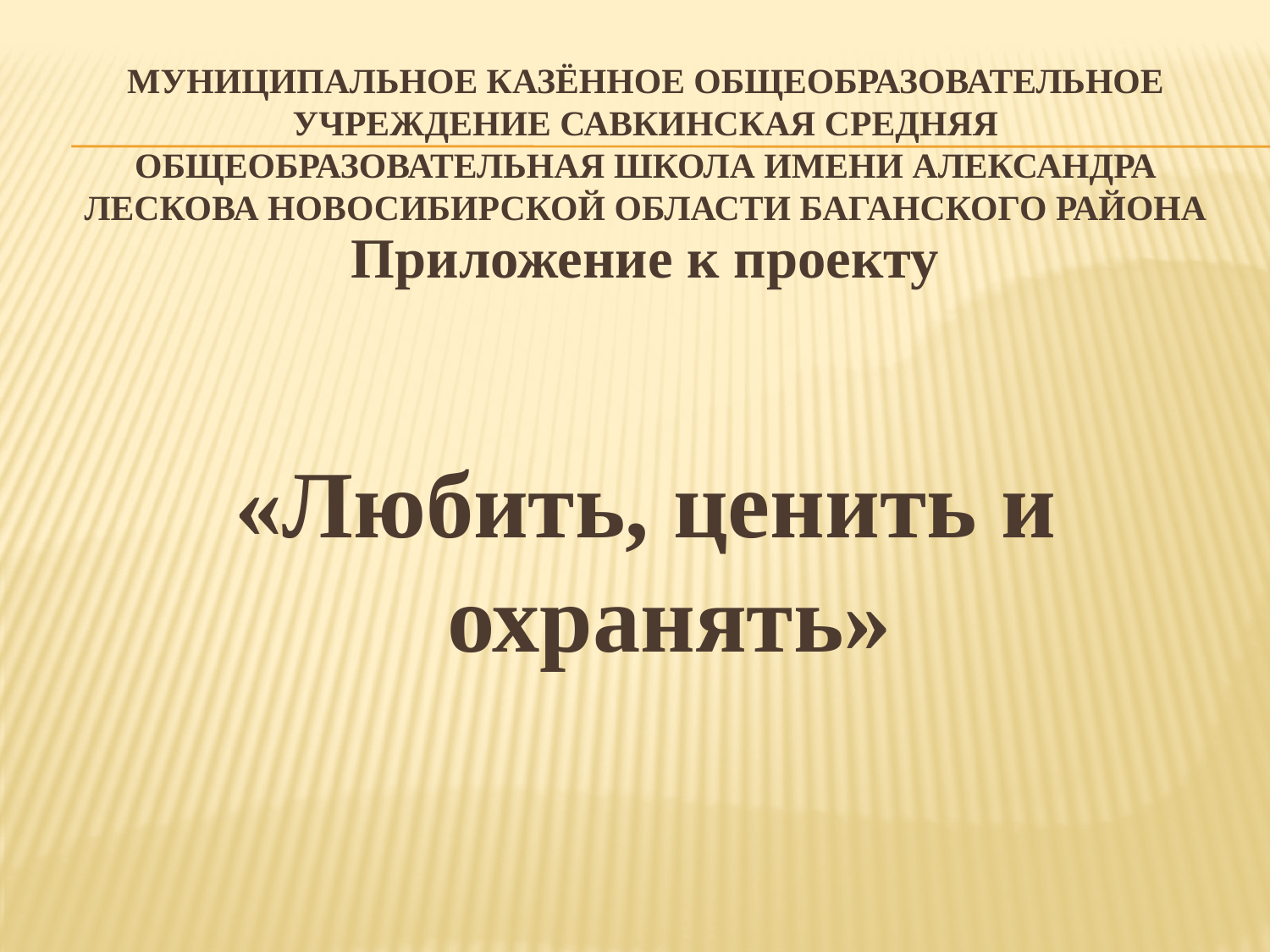

# Муниципальное казённое общеобразовательное учреждение Савкинская средняя общеобразовательная школа имени Александра Лескова Новосибирской области Баганского района
Приложение к проекту

«Любить, ценить и охранять»